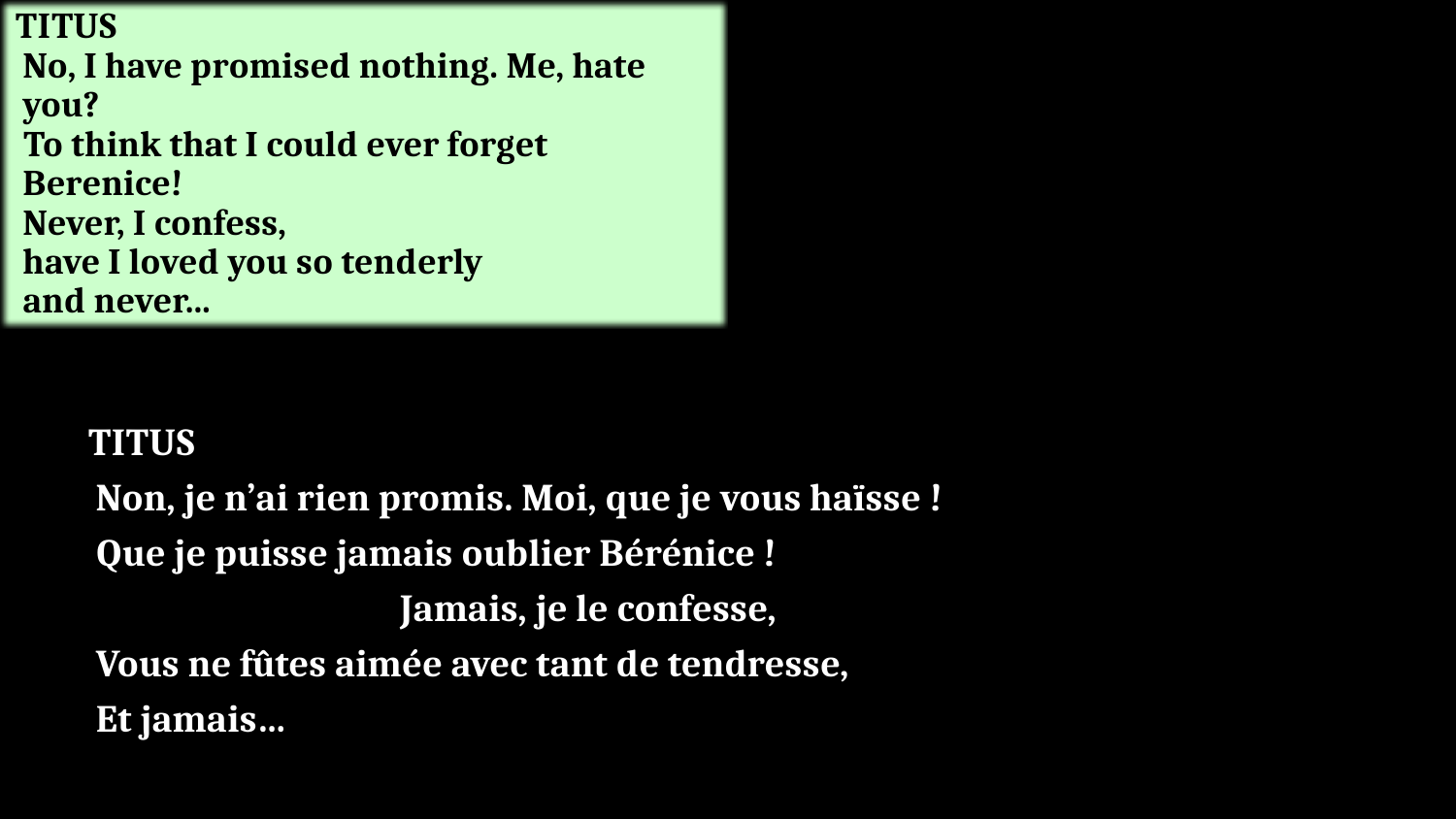

TITUS
 No, I have promised nothing. Me, hate
 you?
 To think that I could ever forget
 Berenice!
 Never, I confess,
 have I loved you so tenderly
 and never...
# TITUS Non, je n’ai rien promis. Moi, que je vous haïsse ! Que je puisse jamais oublier Bérénice ! Jamais, je le confesse, Vous ne fûtes aimée avec tant de tendresse, Et jamais…